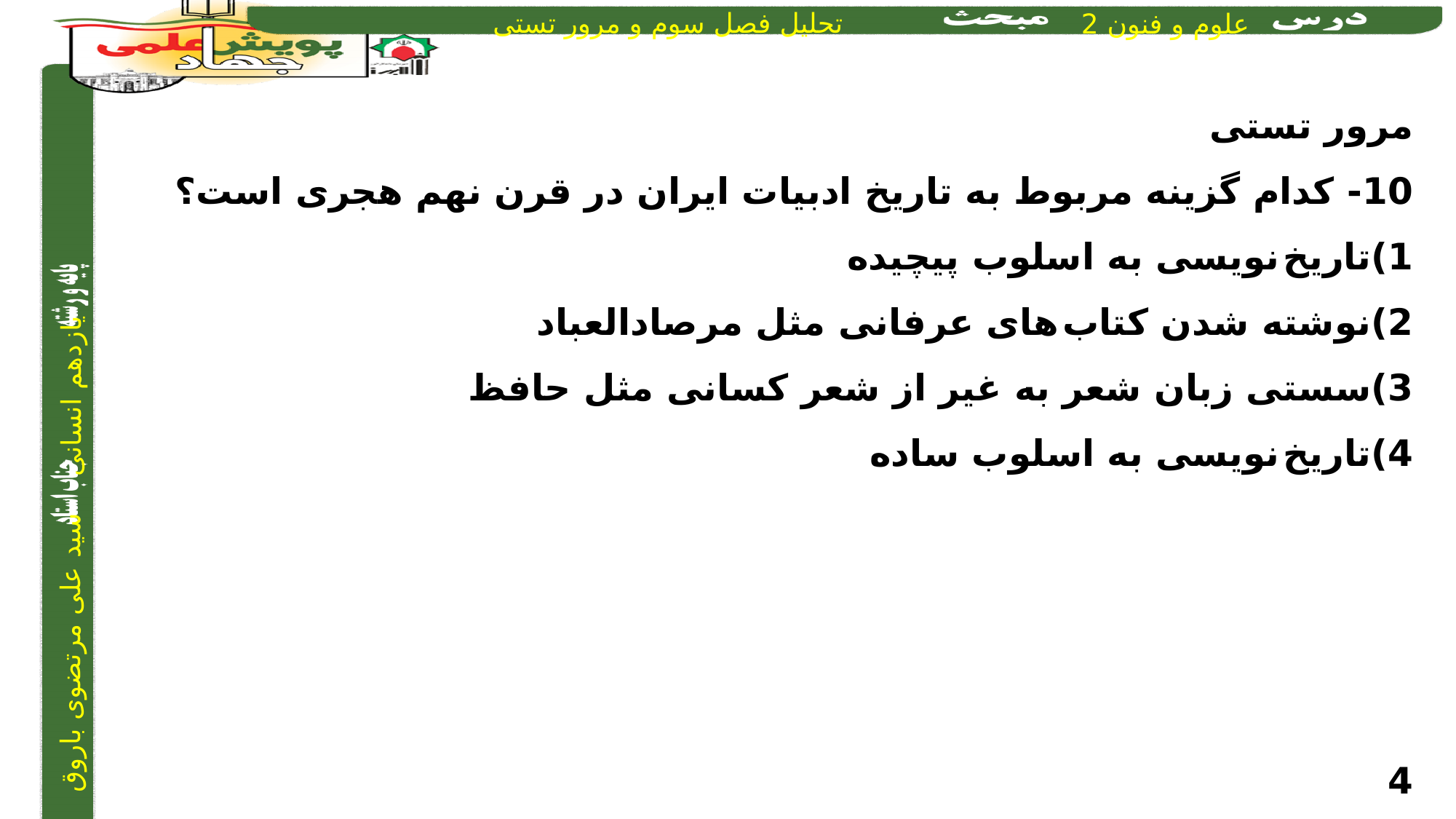

مرور تستی
10- کدام گزینه مربوط به تاریخ ادبیات ایران در قرن نهم هجری است؟
1)	تاریخ نویسی به اسلوب پیچیده
2)	نوشته شدن کتاب های عرفانی مثل مرصادالعباد
3)	سستی زبان شعر به غیر از شعر کسانی مثل حافظ
4)	تاریخ نویسی به اسلوب ساده

4